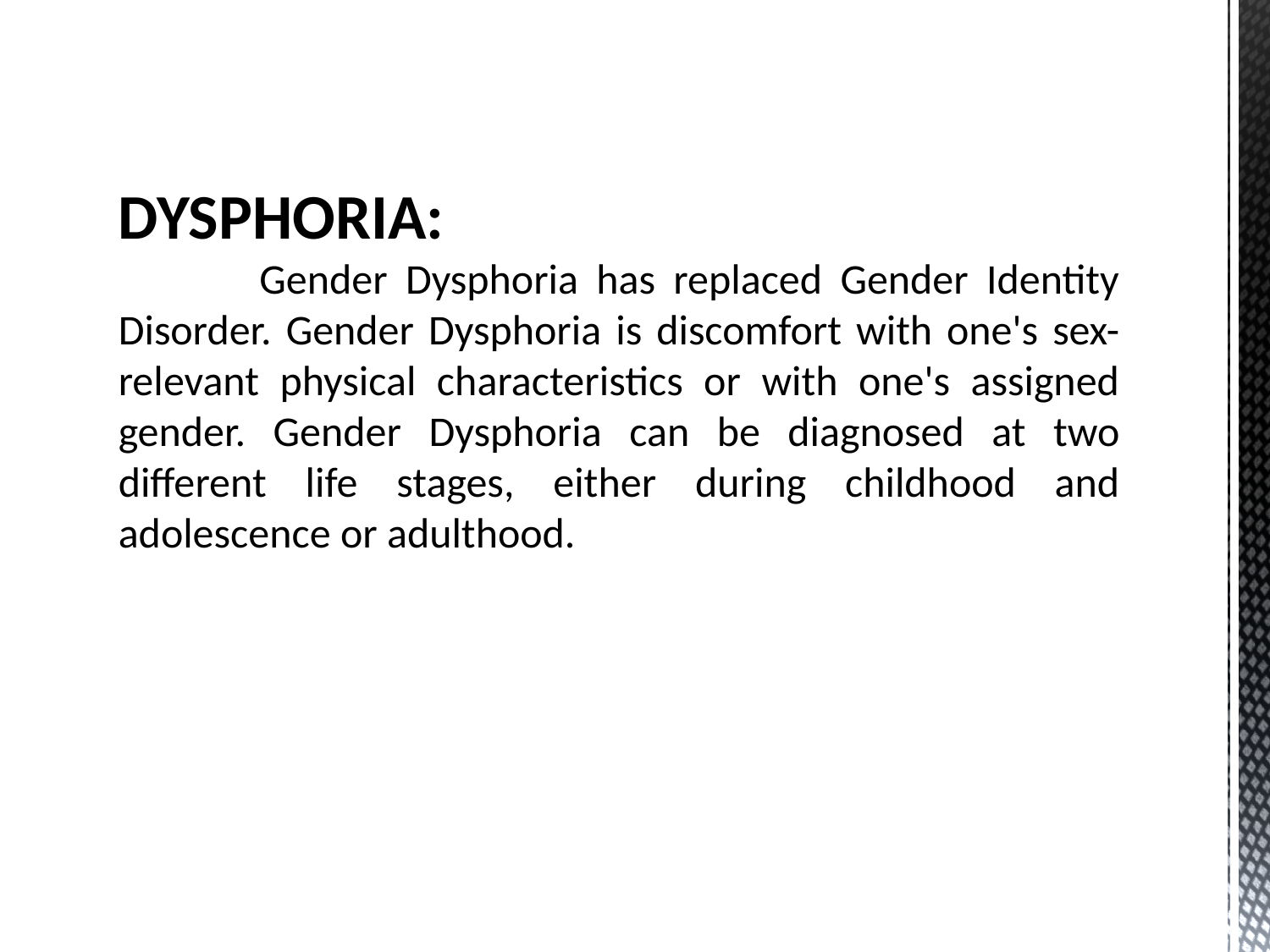

DYSPHORIA:
         Gender Dysphoria has replaced Gender Identity Disorder. Gender Dysphoria is discomfort with one's sex-relevant physical characteristics or with one's assigned gender. Gender Dysphoria can be diagnosed at two different life stages, either during childhood and adolescence or adulthood.